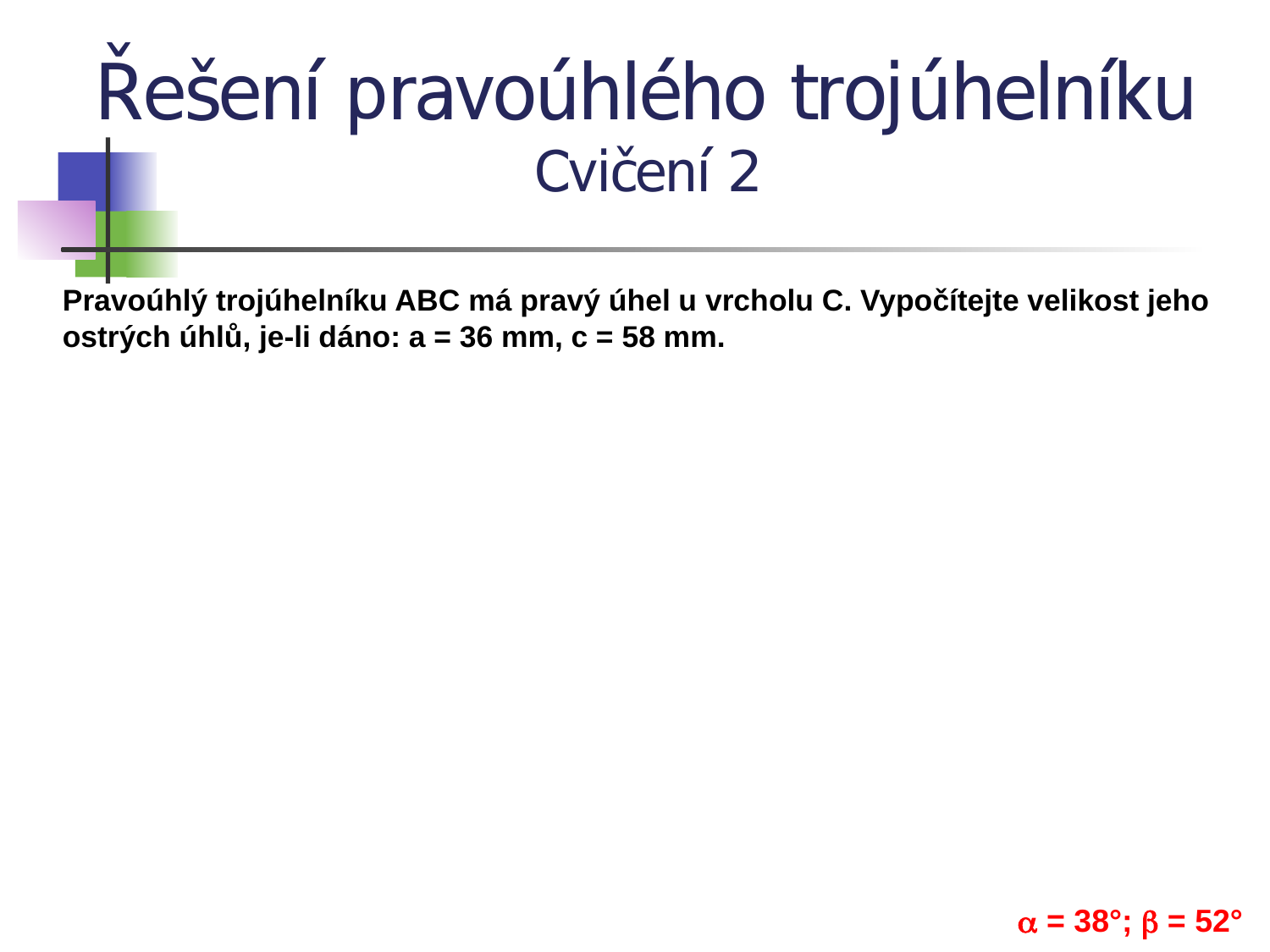

Řešení pravoúhlého trojúhelníku
Cvičení 2
Pravoúhlý trojúhelníku ABC má pravý úhel u vrcholu C. Vypočítejte velikost jeho ostrých úhlů, je-li dáno: a = 36 mm, c = 58 mm.
α = 38°; β = 52°